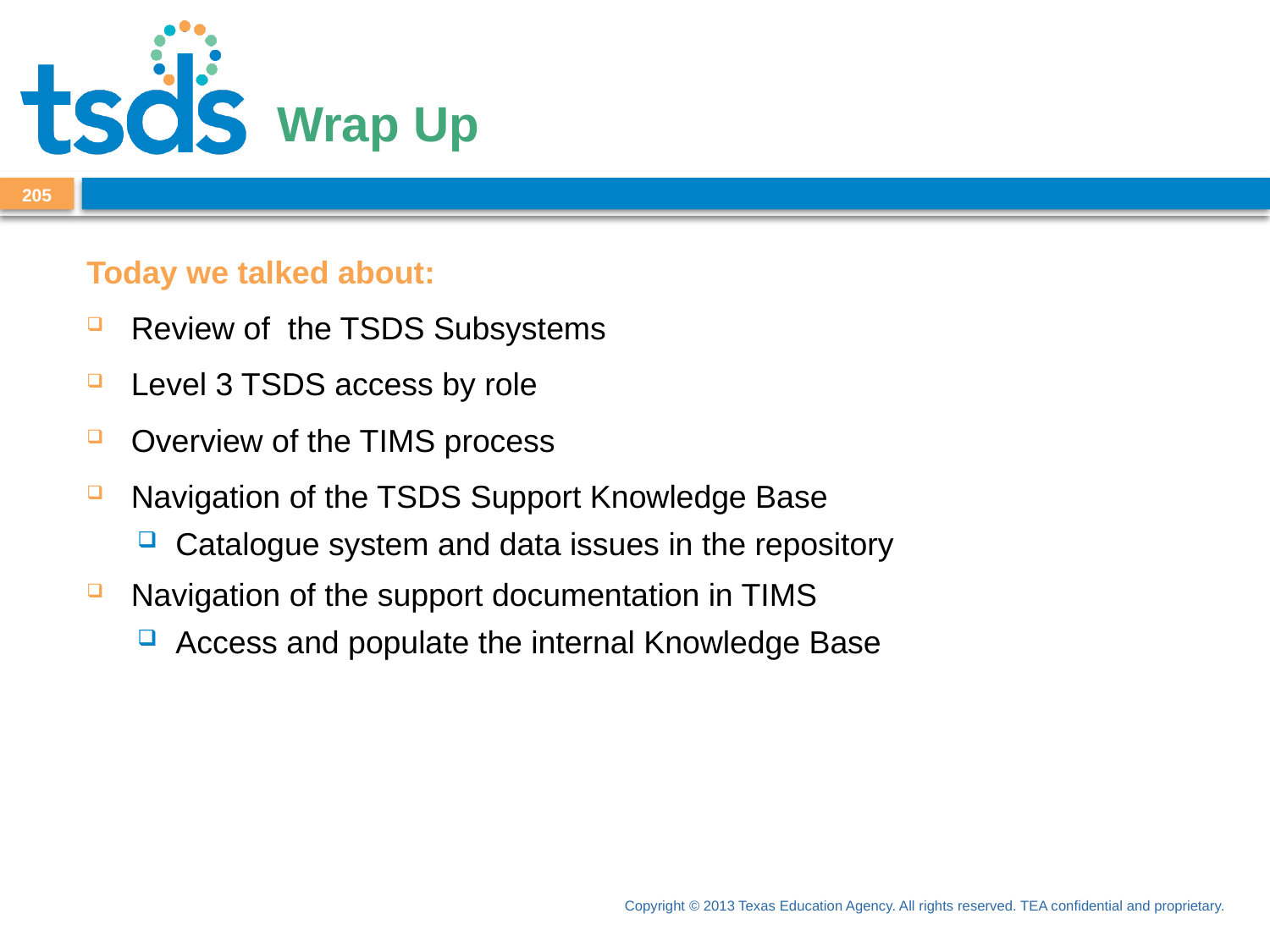

# Wrap Up
205
Today we talked about:
Review of  the TSDS Subsystems
Level 3 TSDS access by role
Overview of the TIMS process
Navigation of the TSDS Support Knowledge Base
Catalogue system and data issues in the repository
Navigation of the support documentation in TIMS
Access and populate the internal Knowledge Base